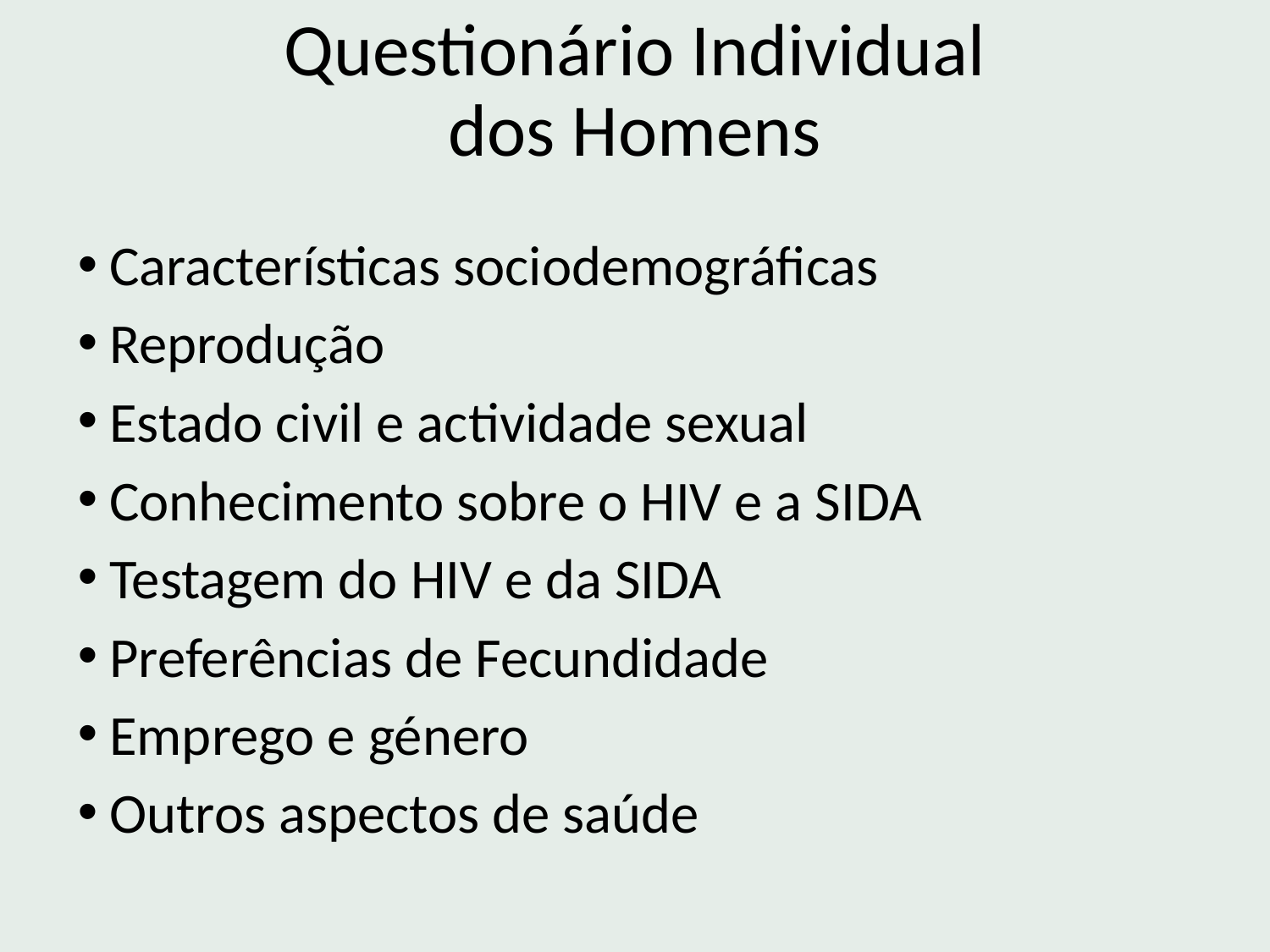

# Questionário Individual dos Homens
Características sociodemográficas
Reprodução
Estado civil e actividade sexual
Conhecimento sobre o HIV e a SIDA
Testagem do HIV e da SIDA
Preferências de Fecundidade
Emprego e género
Outros aspectos de saúde